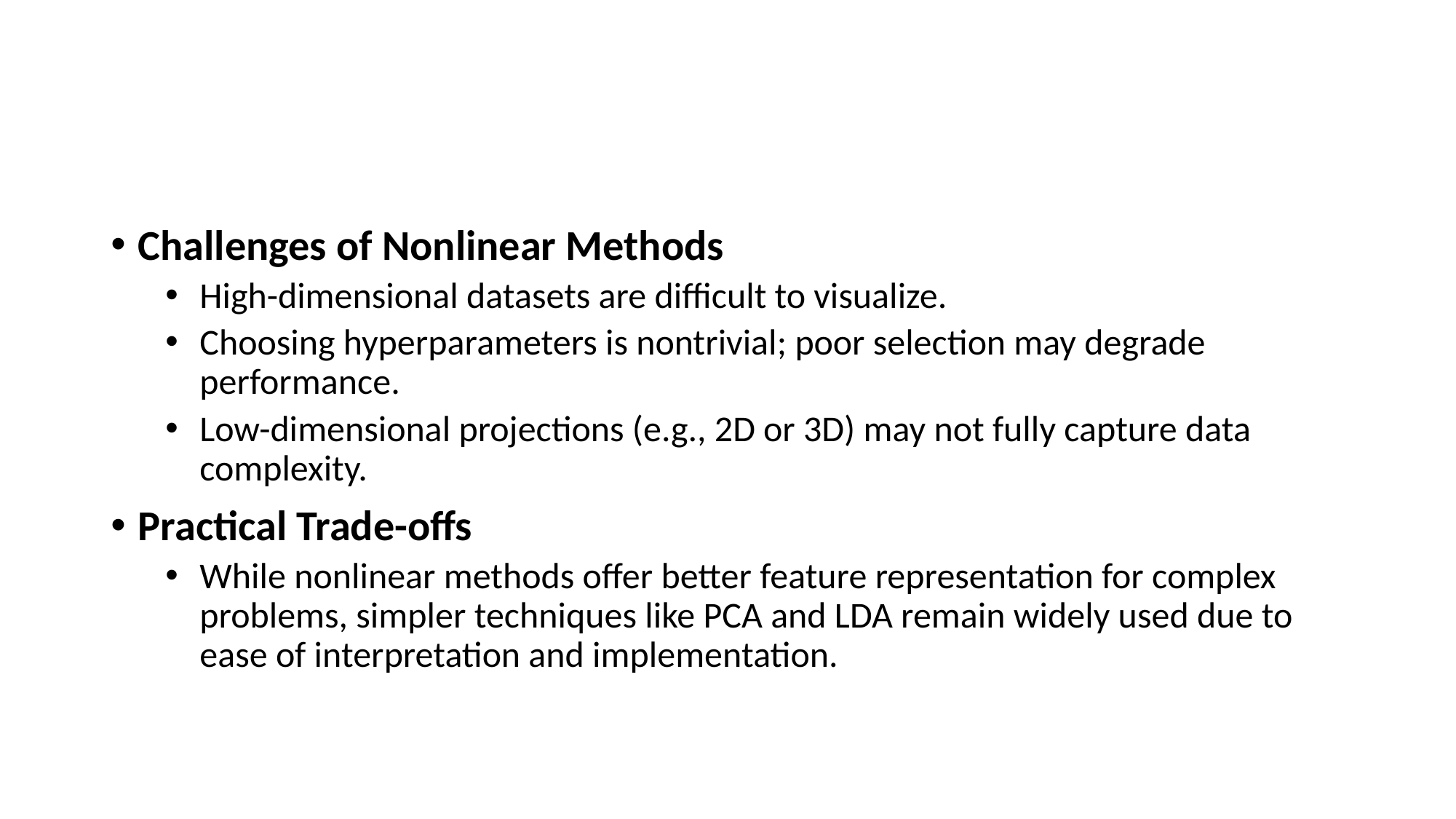

#
Challenges of Nonlinear Methods
High-dimensional datasets are difficult to visualize.
Choosing hyperparameters is nontrivial; poor selection may degrade performance.
Low-dimensional projections (e.g., 2D or 3D) may not fully capture data complexity.
Practical Trade-offs
While nonlinear methods offer better feature representation for complex problems, simpler techniques like PCA and LDA remain widely used due to ease of interpretation and implementation.